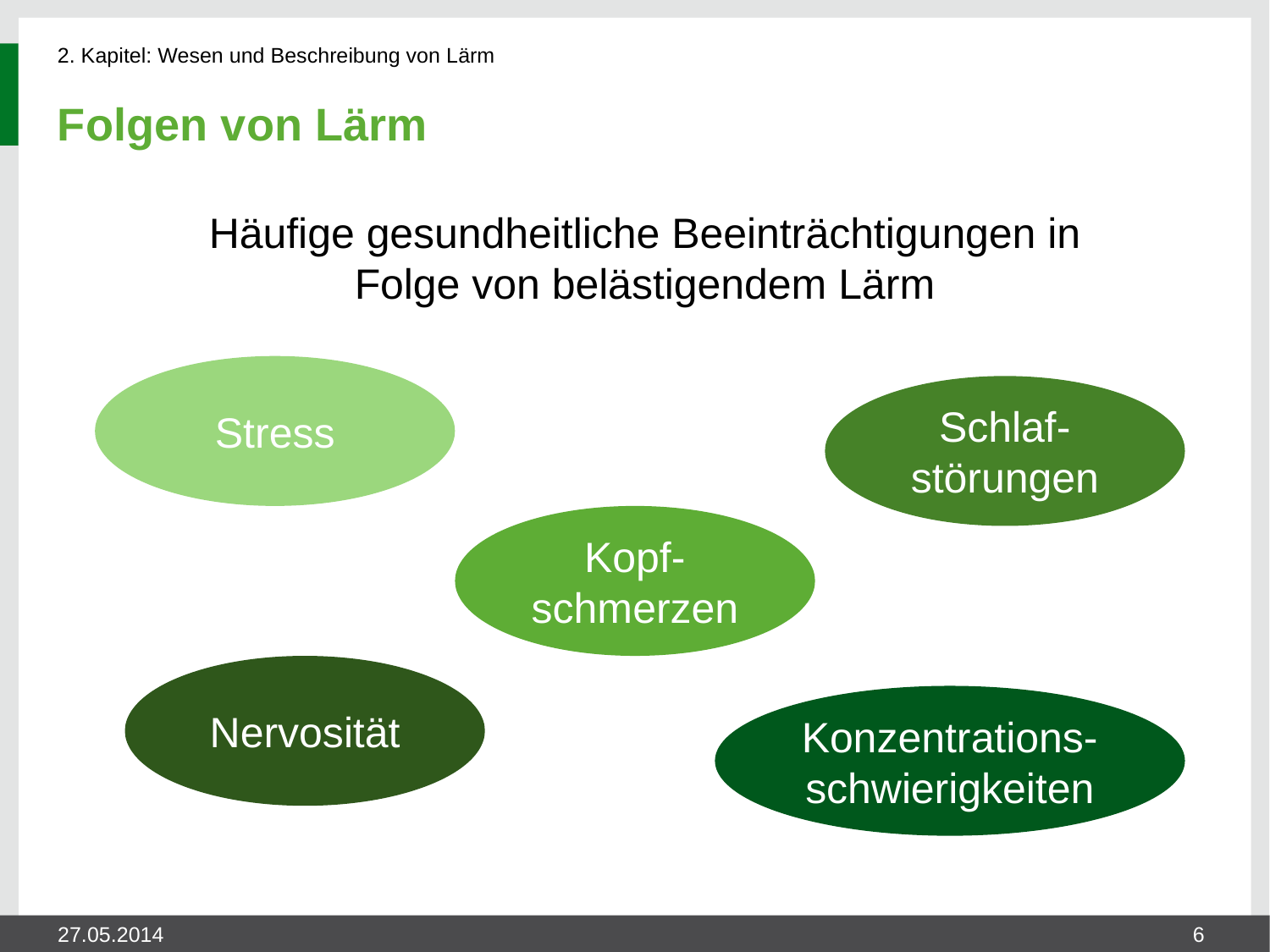

# Folgen von Lärm
Häufige gesundheitliche Beeinträchtigungen in Folge von belästigendem Lärm

Stress

Schlaf-störungen

Kopf-schmerzen

Nervosität

Konzentrations-schwierigkeiten
27.05.2014
6